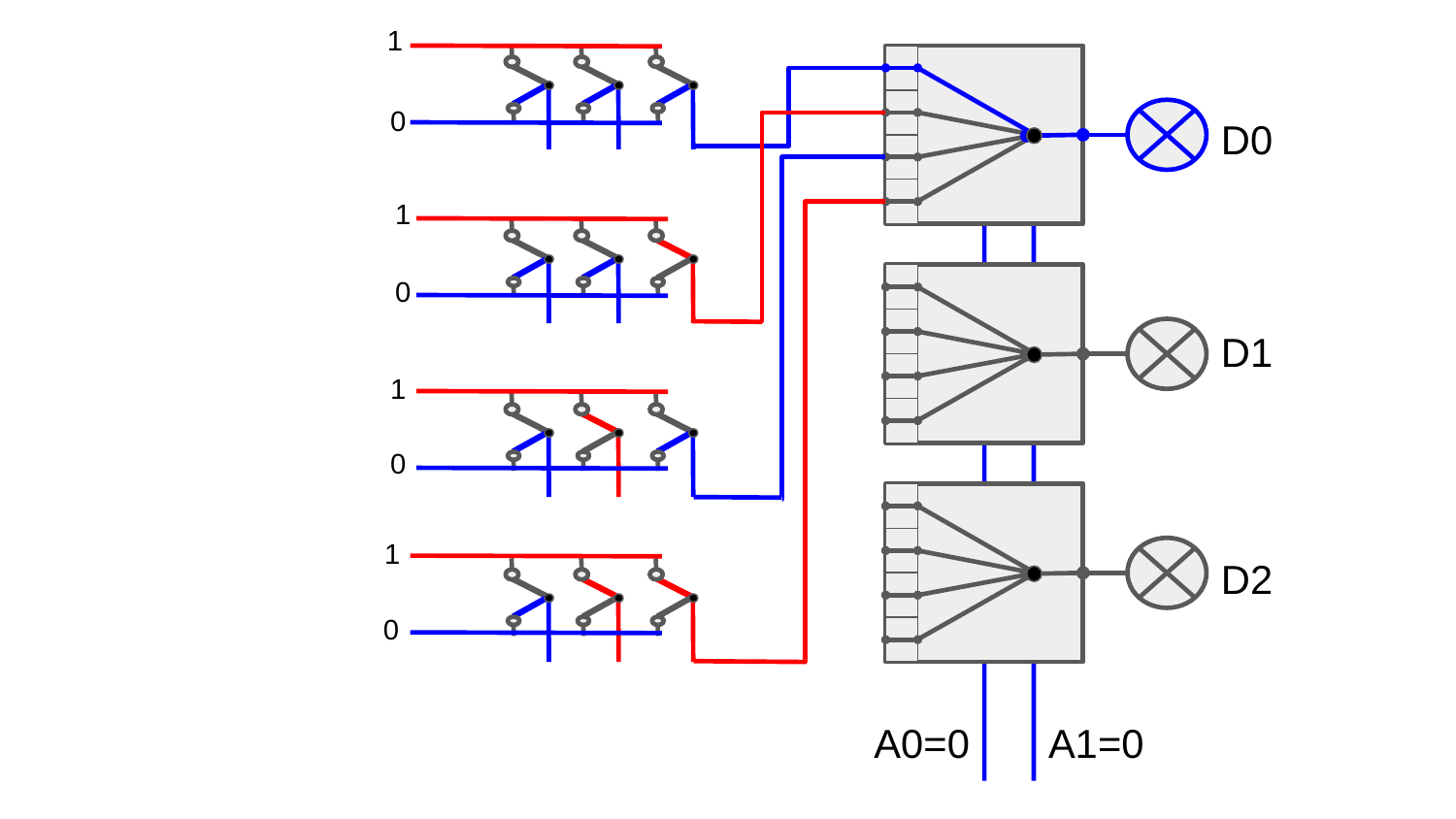

1

0
1
0
1
0
1
0

D0

D1

D2
A0=0
A1=0